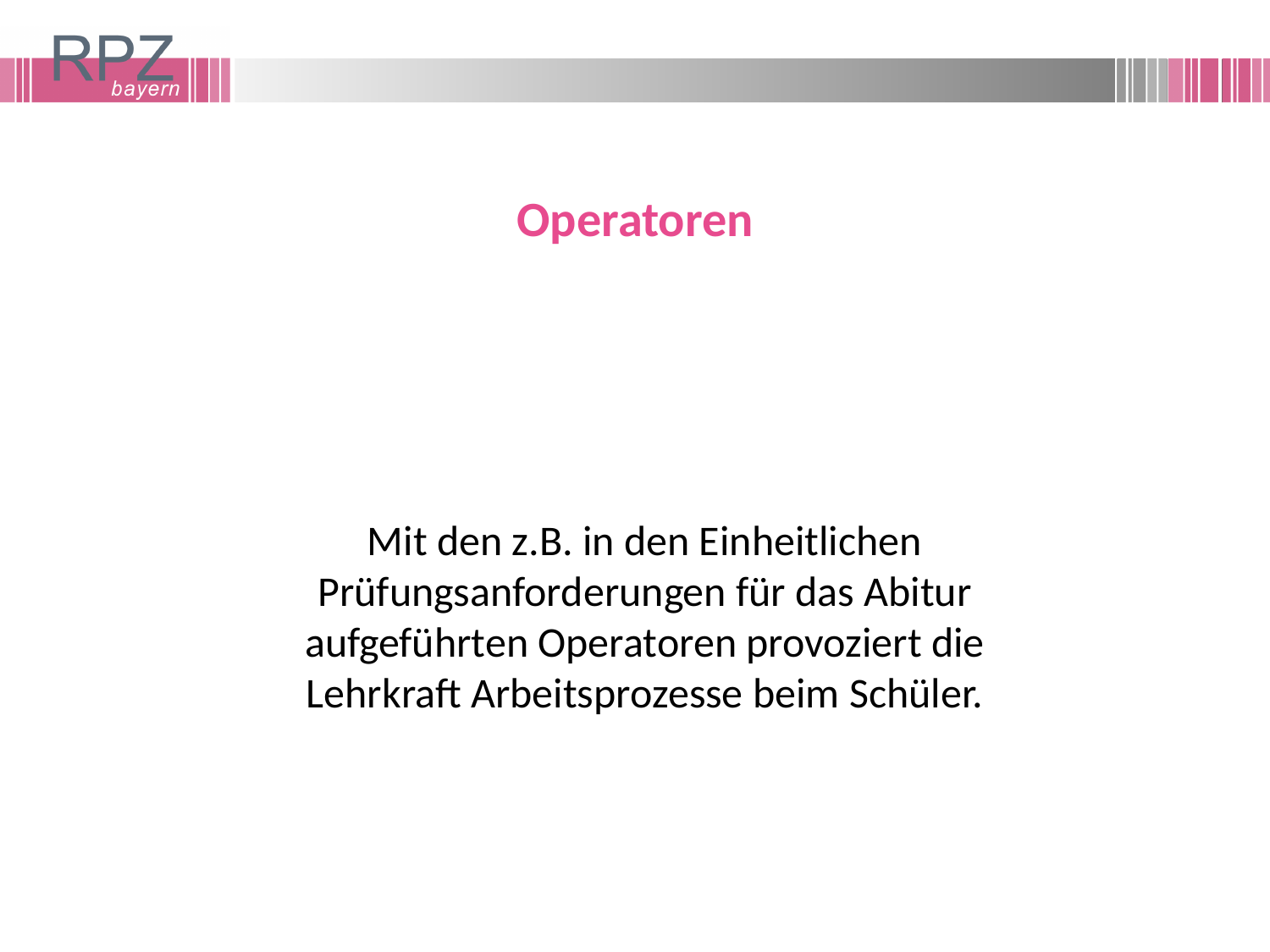

# Operatoren

Mit den z.B. in den Einheitlichen Prüfungsanforderungen für das Abitur aufgeführten Operatoren provoziert die Lehrkraft Arbeitsprozesse beim Schüler.